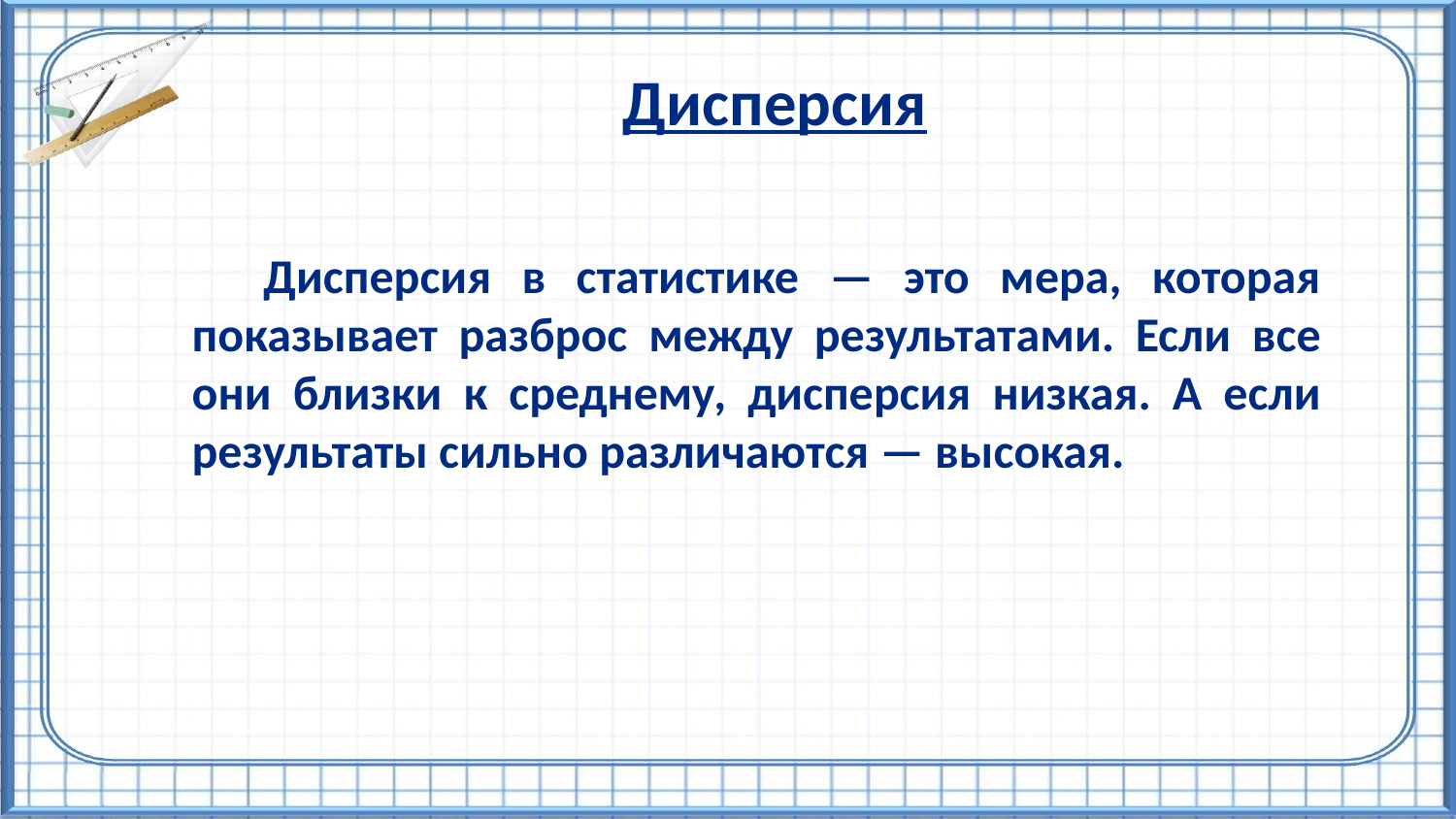

Дисперсия
Дисперсия в статистике — это мера, которая показывает разброс между результатами. Если все они близки к среднему, дисперсия низкая. А если результаты сильно различаются — высокая.